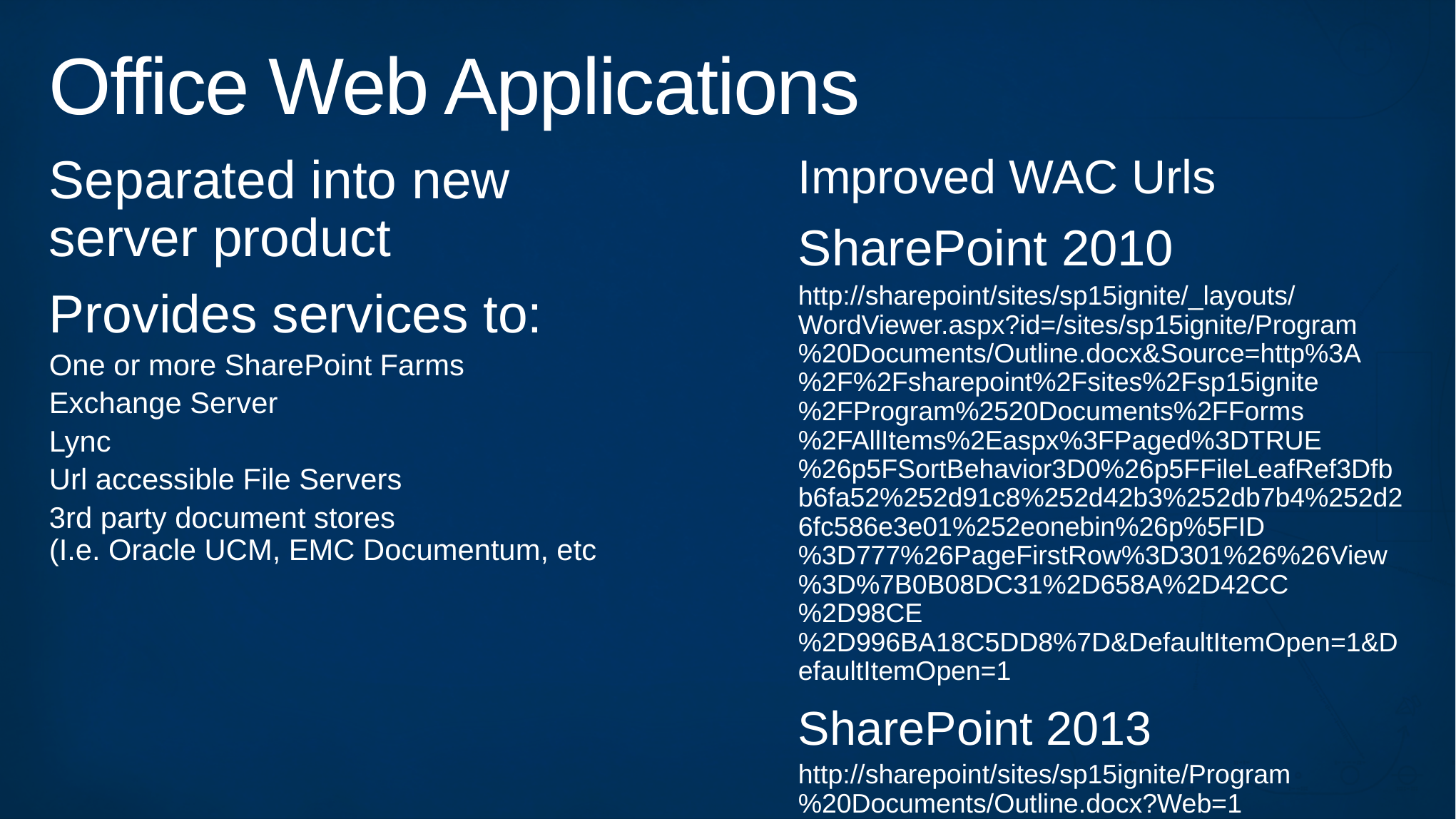

# Office Web Applications
Separated into new server product
Provides services to:
One or more SharePoint Farms
Exchange Server
Lync
Url accessible File Servers
3rd party document stores
(I.e. Oracle UCM, EMC Documentum, etc
Improved WAC Urls
SharePoint 2010
http://sharepoint/sites/sp15ignite/_layouts/WordViewer.aspx?id=/sites/sp15ignite/Program%20Documents/Outline.docx&Source=http%3A%2F%2Fsharepoint%2Fsites%2Fsp15ignite%2FProgram%2520Documents%2FForms%2FAllItems%2Easpx%3FPaged%3DTRUE%26p5FSortBehavior3D0%26p5FFileLeafRef3Dfbb6fa52%252d91c8%252d42b3%252db7b4%252d26fc586e3e01%252eonebin%26p%5FID%3D777%26PageFirstRow%3D301%26%26View%3D%7B0B08DC31%2D658A%2D42CC%2D98CE%2D996BA18C5DD8%7D&DefaultItemOpen=1&DefaultItemOpen=1
SharePoint 2013
http://sharepoint/sites/sp15ignite/Program
%20Documents/Outline.docx?Web=1